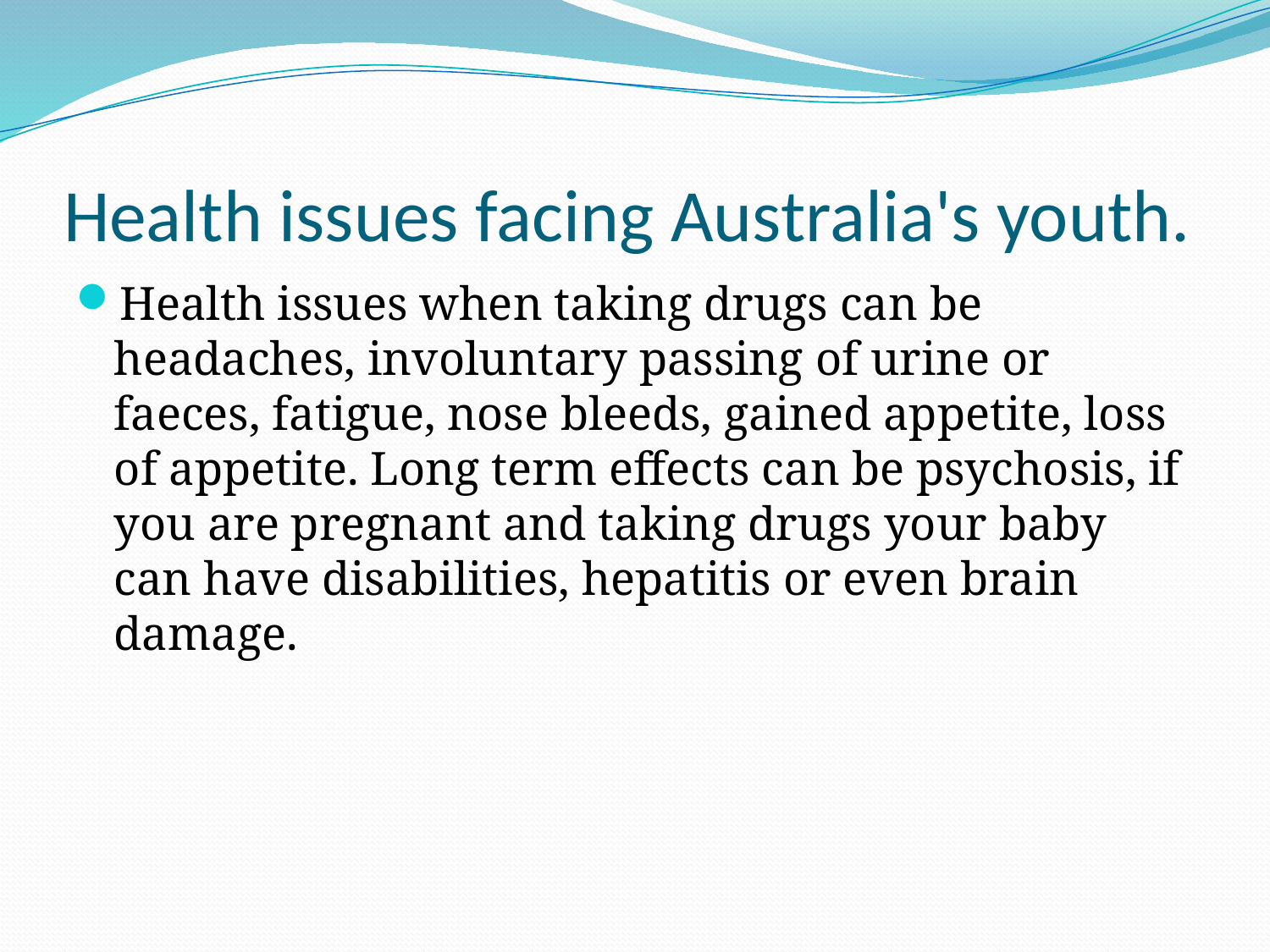

# Health issues facing Australia's youth.
Health issues when taking drugs can be headaches, involuntary passing of urine or faeces, fatigue, nose bleeds, gained appetite, loss of appetite. Long term effects can be psychosis, if you are pregnant and taking drugs your baby can have disabilities, hepatitis or even brain damage.